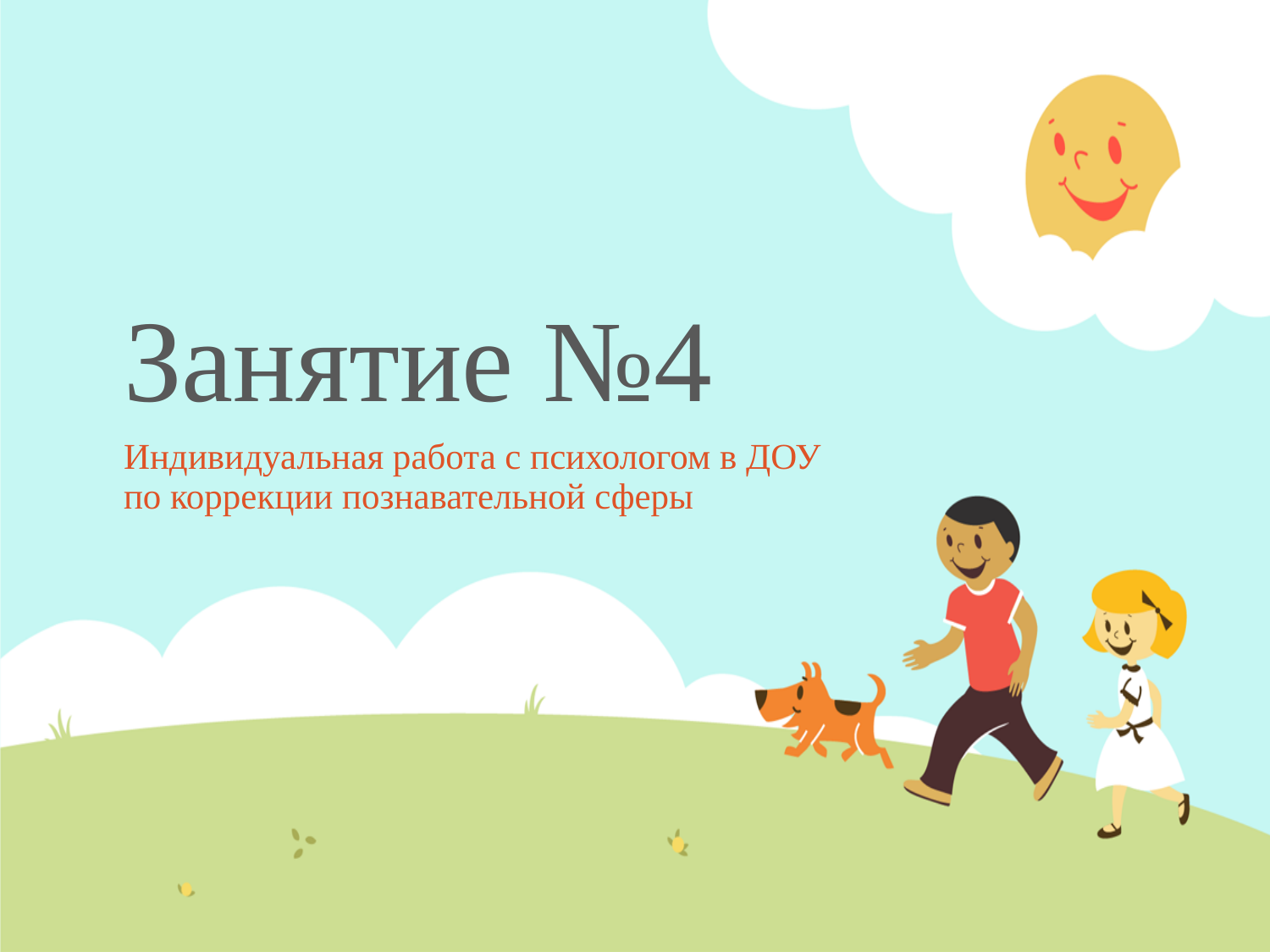

# Занятие №4
Индивидуальная работа с психологом в ДОУ по коррекции познавательной сферы